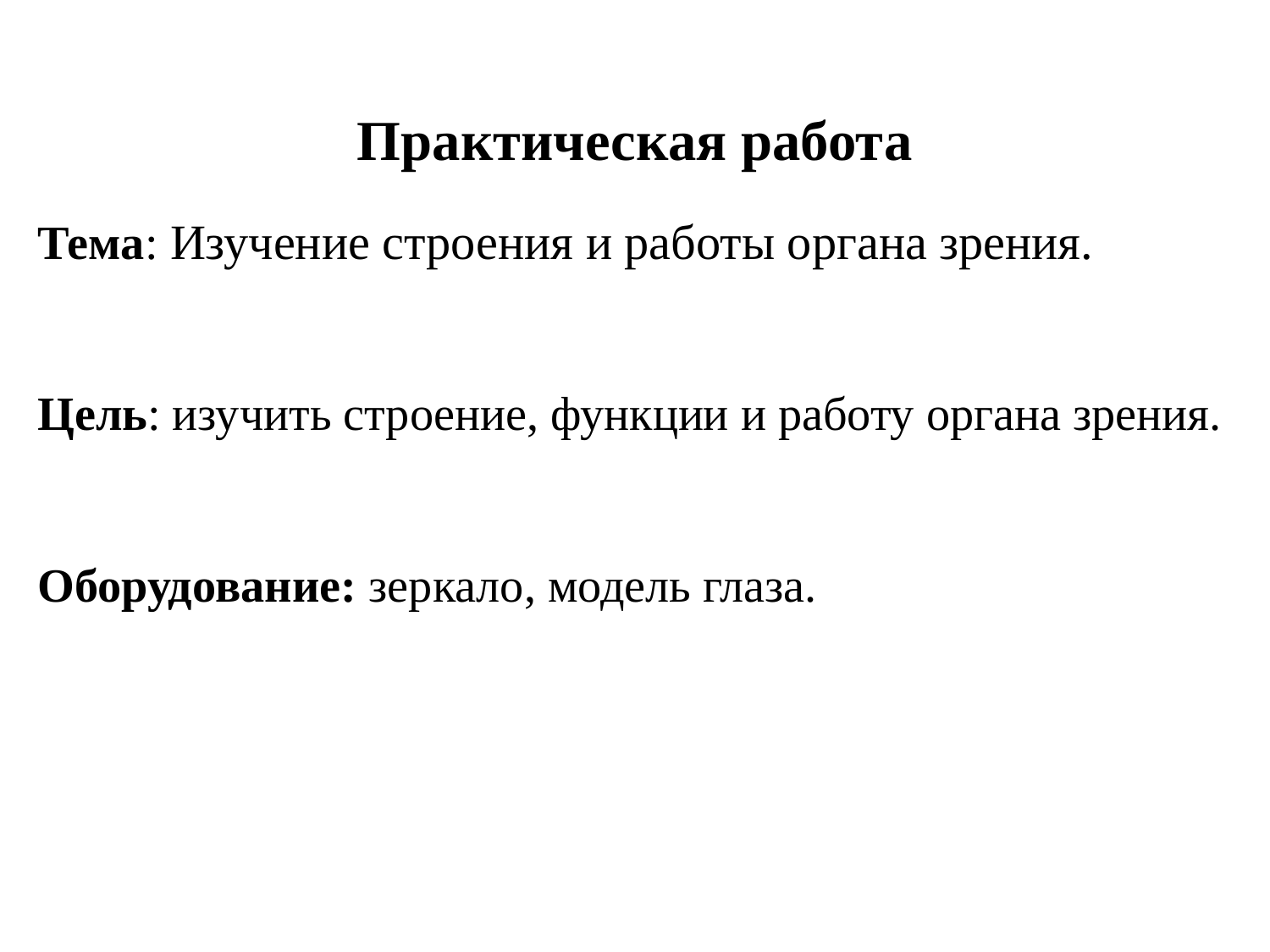

Практическая работа

Тема: Изучение строения и работы органа зрения.
Цель: изучить строение, функции и работу органа зрения.
Оборудование: зеркало, модель глаза.